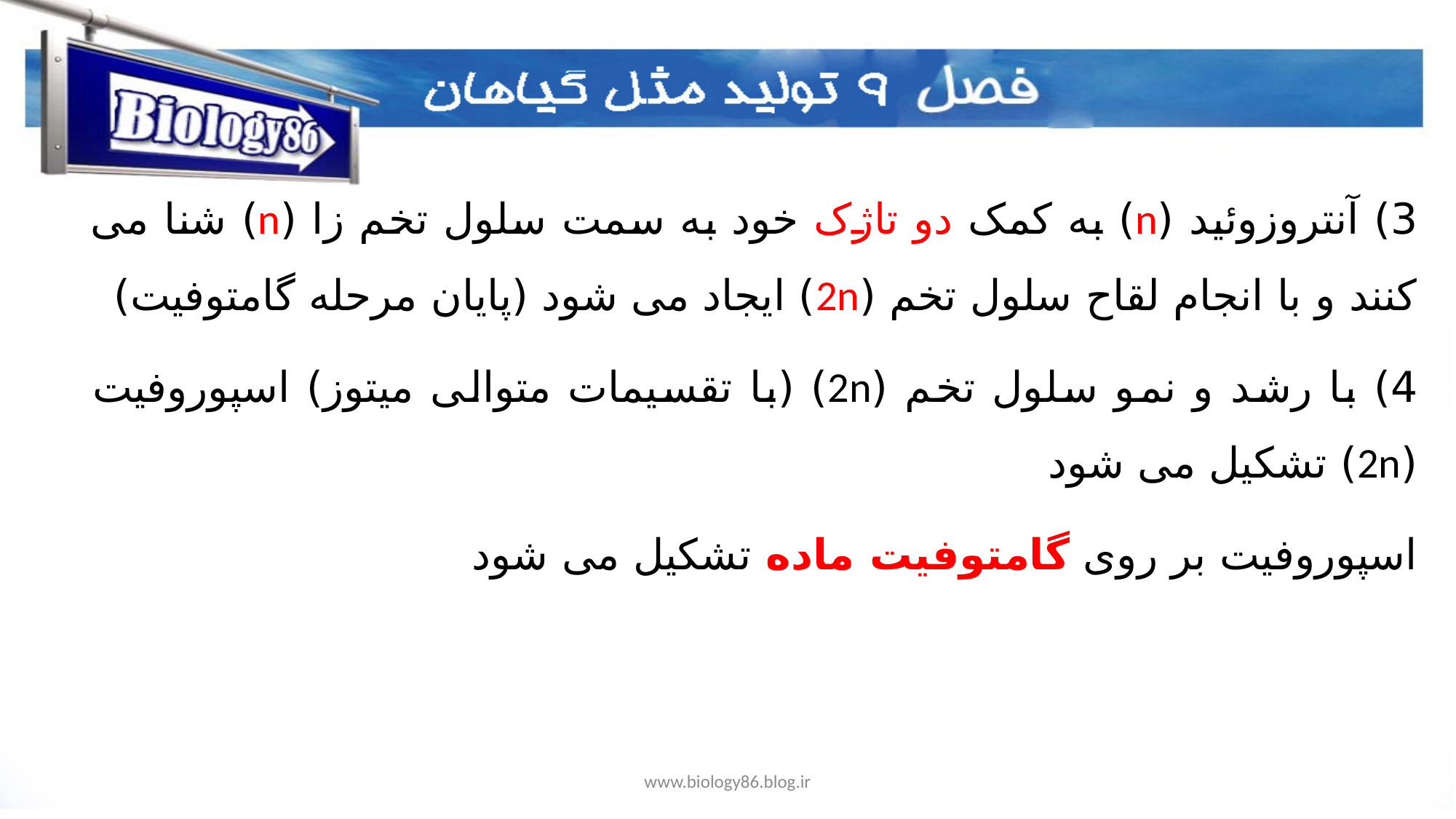

3) آنتروزوئید (n) به کمک دو تاژک خود به سمت سلول تخم زا (n) شنا می کنند و با انجام لقاح سلول تخم (2n) ایجاد می شود (پایان مرحله گامتوفیت)
4) با رشد و نمو سلول تخم (2n) (با تقسیمات متوالی میتوز) اسپوروفیت (2n) تشکیل می شود
اسپوروفیت بر روی گامتوفیت ماده تشکیل می شود

www.biology86.blog.ir